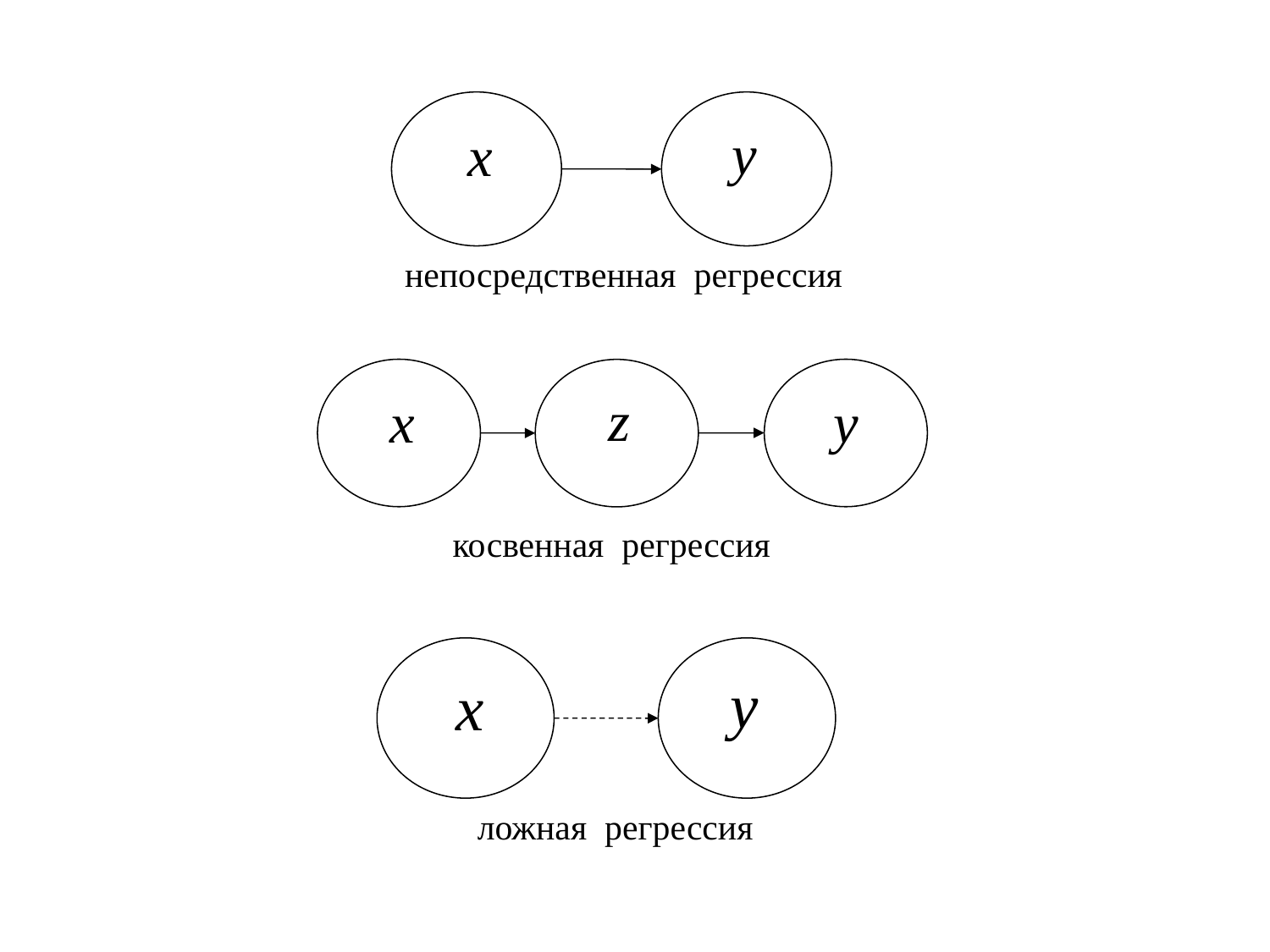

y
x

непосредственная  регрессия

z
x
y

косвенная  регрессия

y
x

ложная  регрессия